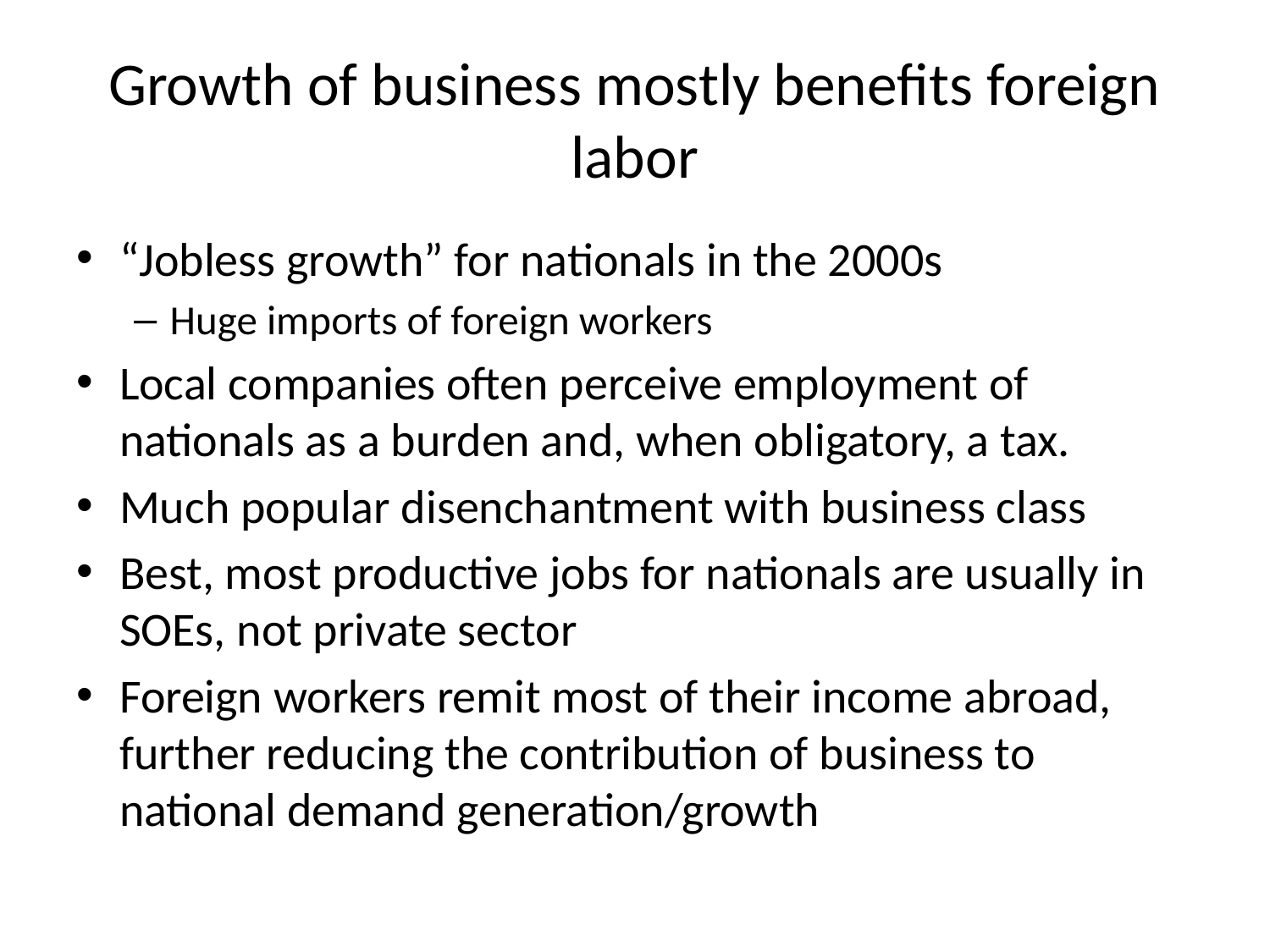

# Growth of business mostly benefits foreign labor
“Jobless growth” for nationals in the 2000s
Huge imports of foreign workers
Local companies often perceive employment of nationals as a burden and, when obligatory, a tax.
Much popular disenchantment with business class
Best, most productive jobs for nationals are usually in SOEs, not private sector
Foreign workers remit most of their income abroad, further reducing the contribution of business to national demand generation/growth